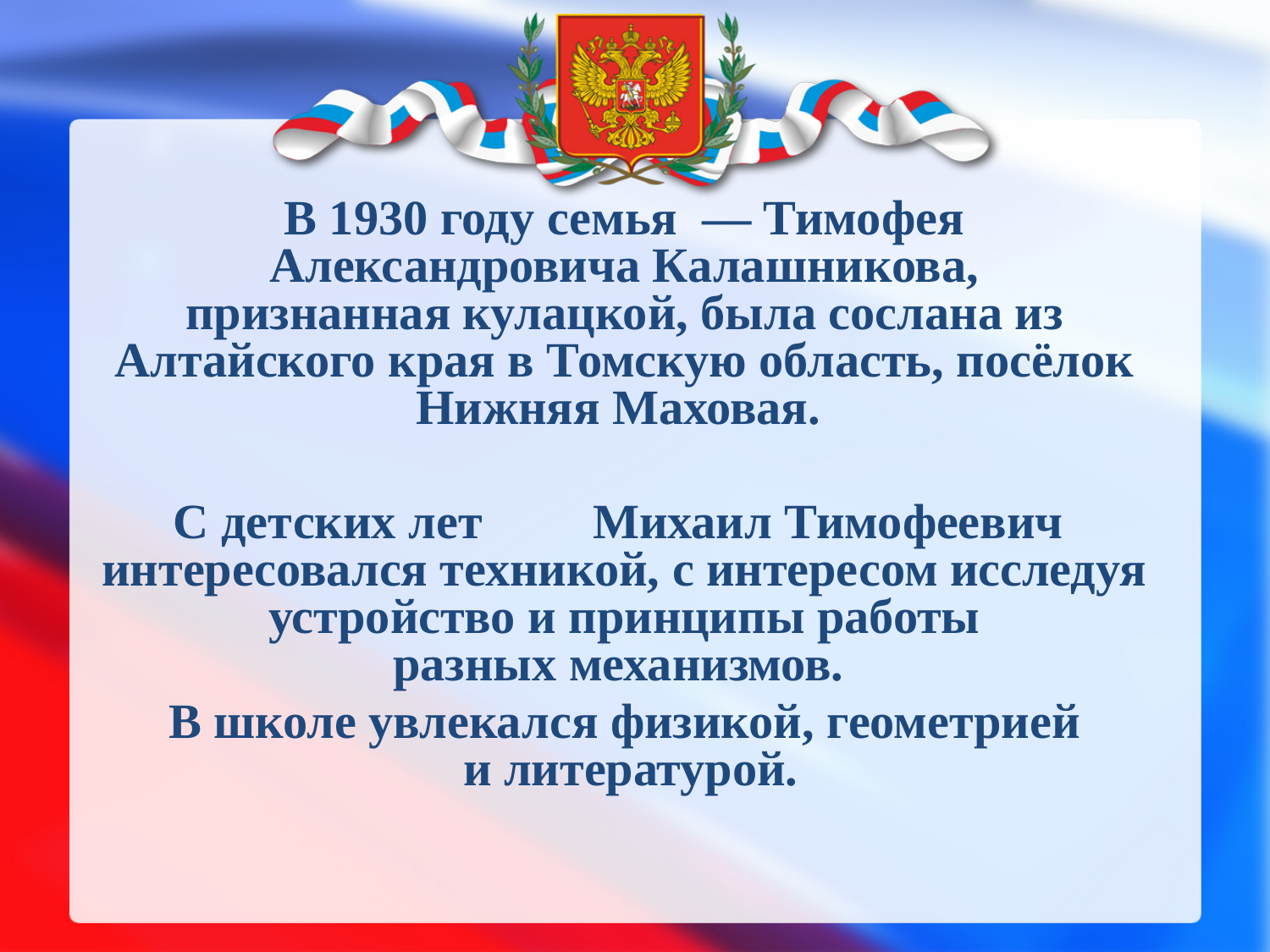

В 1930 году семья  — Тимофея Александровича Калашникова, признанная кулацкой, была сослана из Алтайского края в Томскую область, посёлок Нижняя Маховая.

С детских лет         Михаил Тимофеевич  интересовался техникой, с интересом исследуя устройство и принципы работы разных механизмов.
В школе увлекался физикой, геометрией  и литературой.